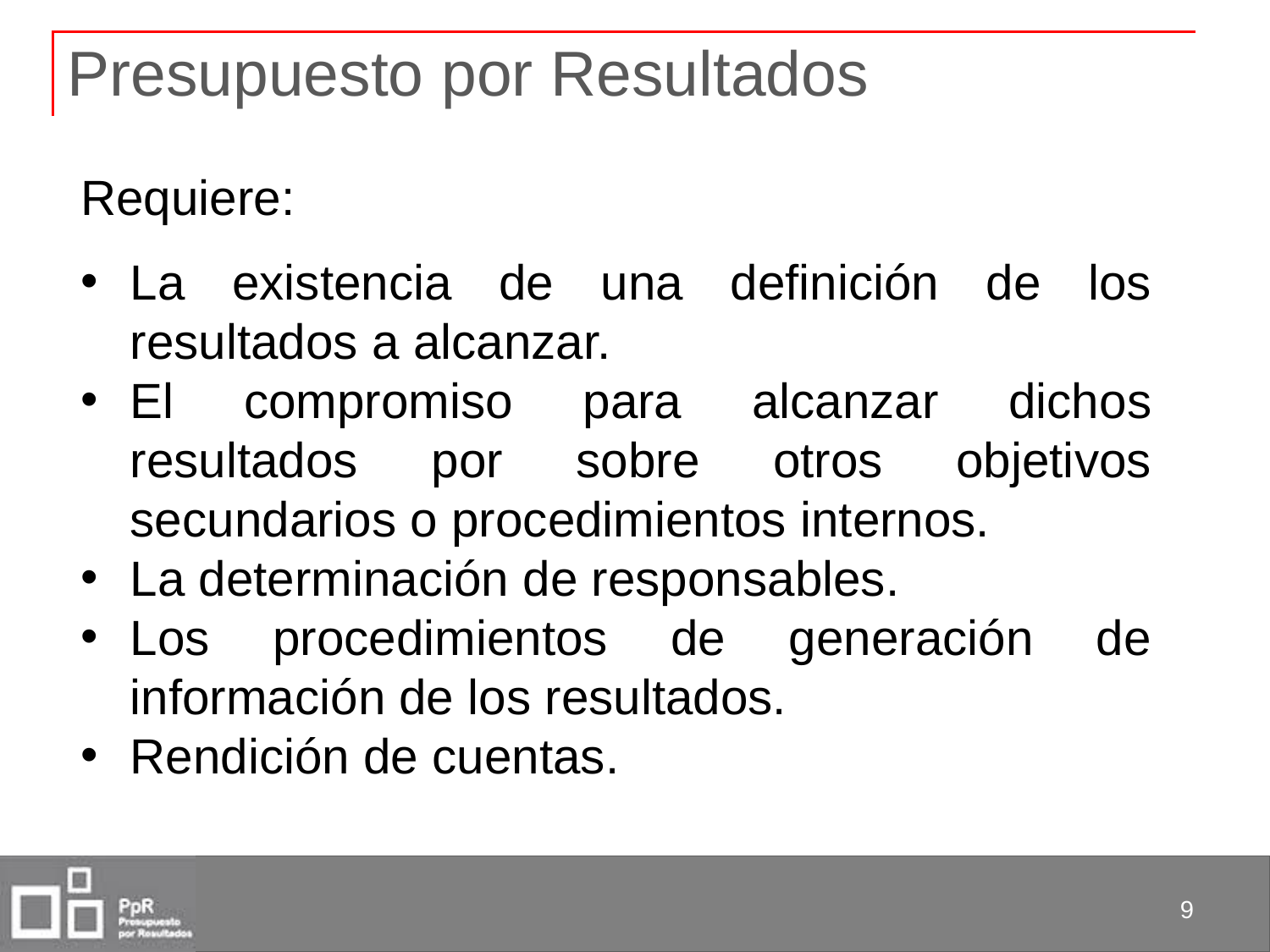

Presupuesto por Resultados
Requiere:

La existencia de una definición de los resultados a alcanzar.
El compromiso para alcanzar dichos resultados por sobre otros objetivos secundarios o procedimientos internos.
La determinación de responsables.
Los procedimientos de generación de información de los resultados.
Rendición de cuentas.
9